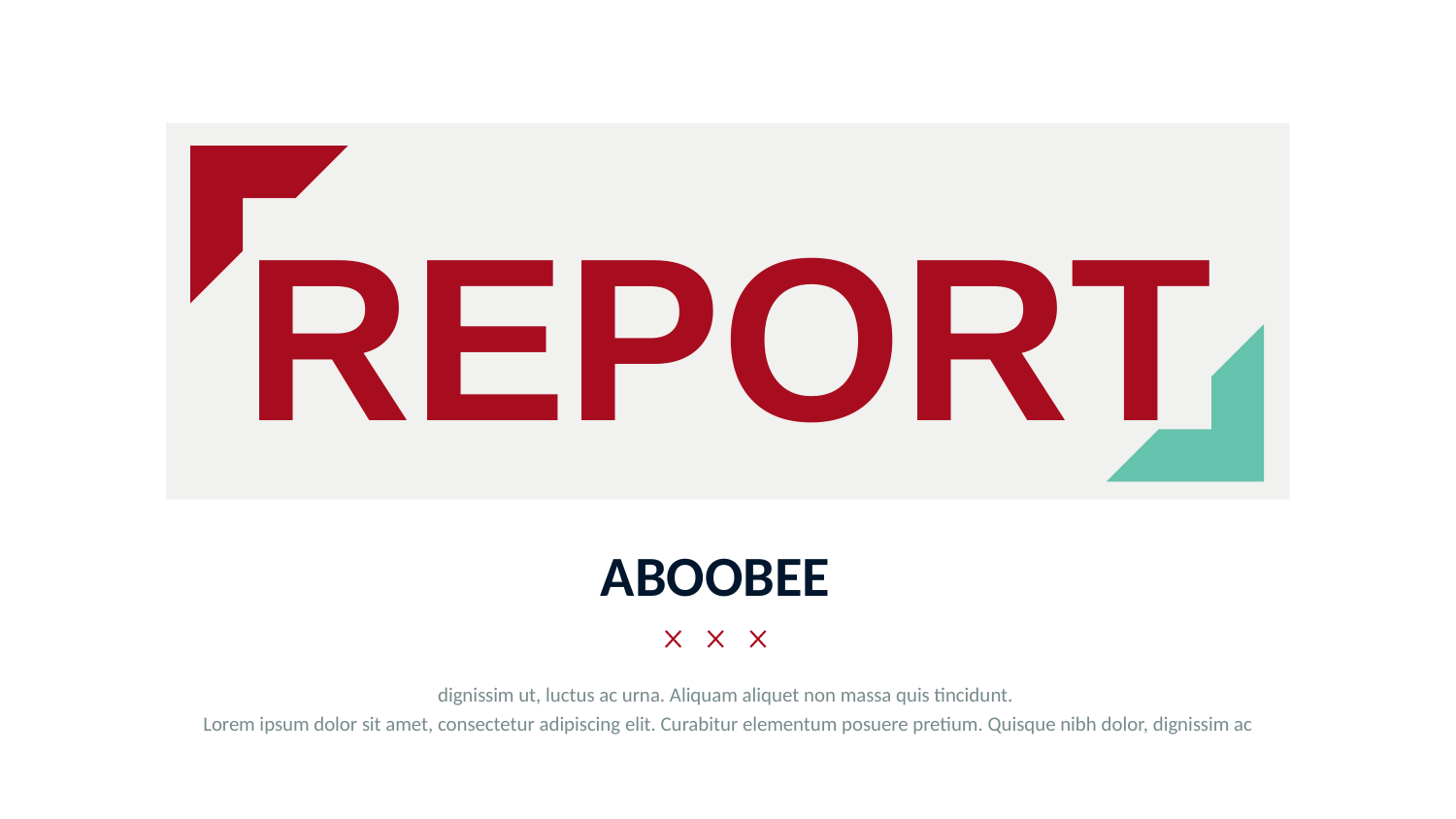

REPORT

ABOOBEE

dignissim ut, luctus ac urna. Aliquam aliquet non massa quis tincidunt.
Lorem ipsum dolor sit amet, consectetur adipiscing elit. Curabitur elementum posuere pretium. Quisque nibh dolor, dignissim ac